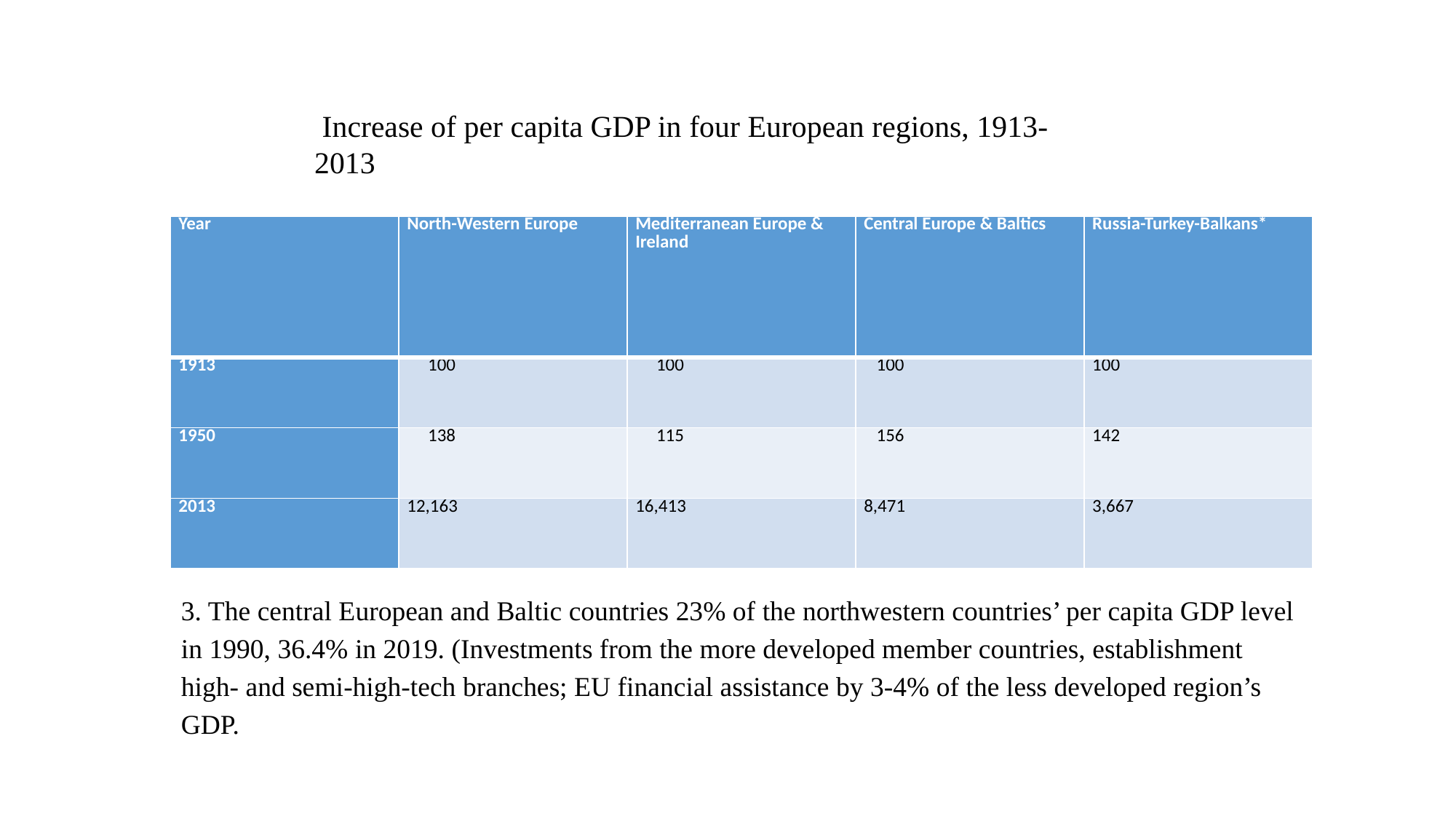

Increase of per capita GDP in four European regions, 1913-2013
| Year | North-Western Europe | Mediterranean Europe & Ireland | Central Europe & Baltics | Russia-Turkey-Balkans\* |
| --- | --- | --- | --- | --- |
| 1913 | 100 | 100 | 100 | 100 |
| 1950 | 138 | 115 | 156 | 142 |
| 2013 | 12,163 | 16,413 | 8,471 | 3,667 |
3. The central European and Baltic countries 23% of the northwestern countries’ per capita GDP level in 1990, 36.4% in 2019. (Investments from the more developed member countries, establishment high- and semi-high-tech branches; EU financial assistance by 3-4% of the less developed region’s GDP.